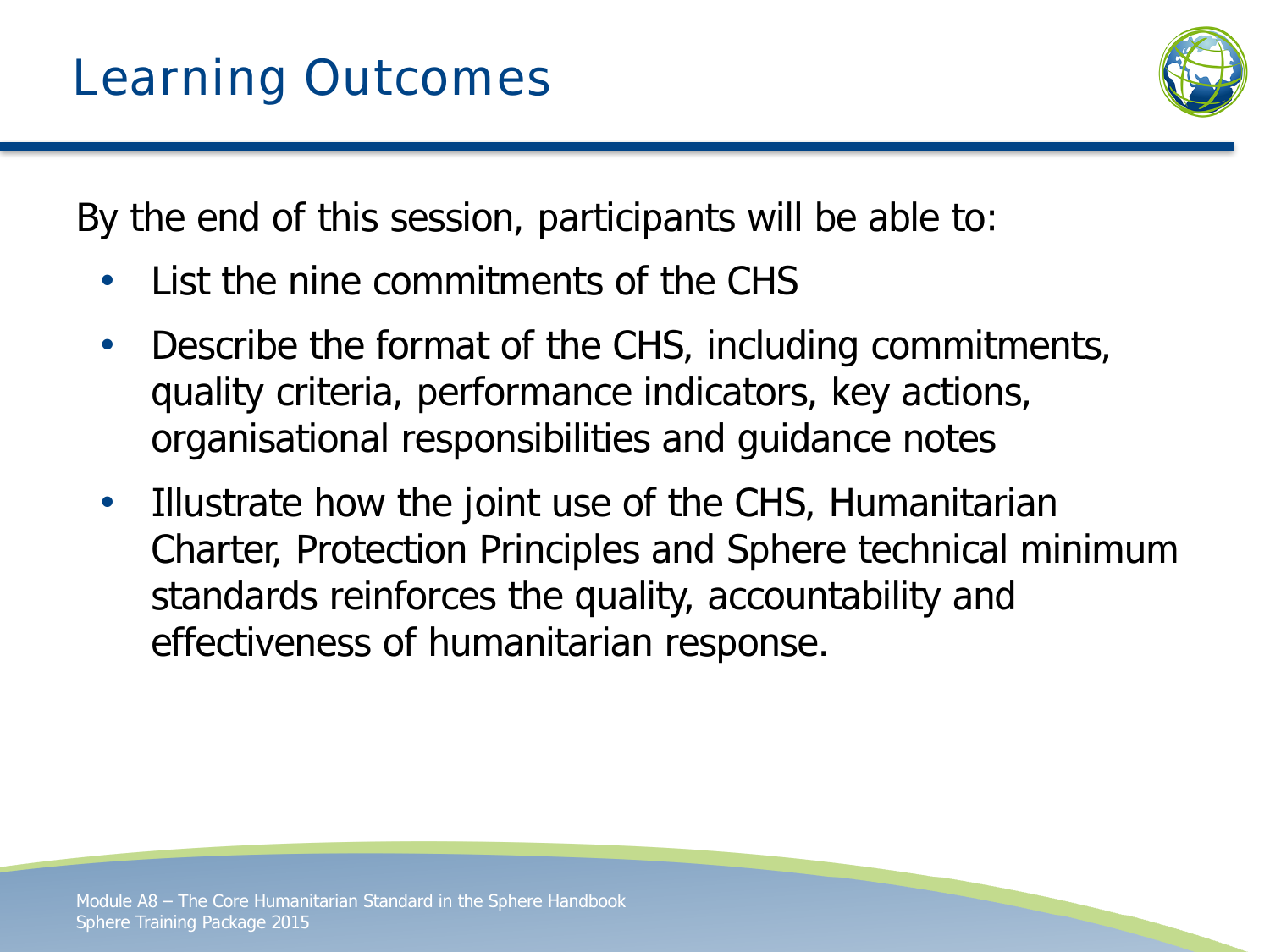

# Learning Outcomes
By the end of this session, participants will be able to:
List the nine commitments of the CHS
Describe the format of the CHS, including commitments, quality criteria, performance indicators, key actions, organisational responsibilities and guidance notes
Illustrate how the joint use of the CHS, Humanitarian Charter, Protection Principles and Sphere technical minimum standards reinforces the quality, accountability and effectiveness of humanitarian response.

Module A8 – The Core Humanitarian Standard in the Sphere Handbook
Sphere Training Package 2015